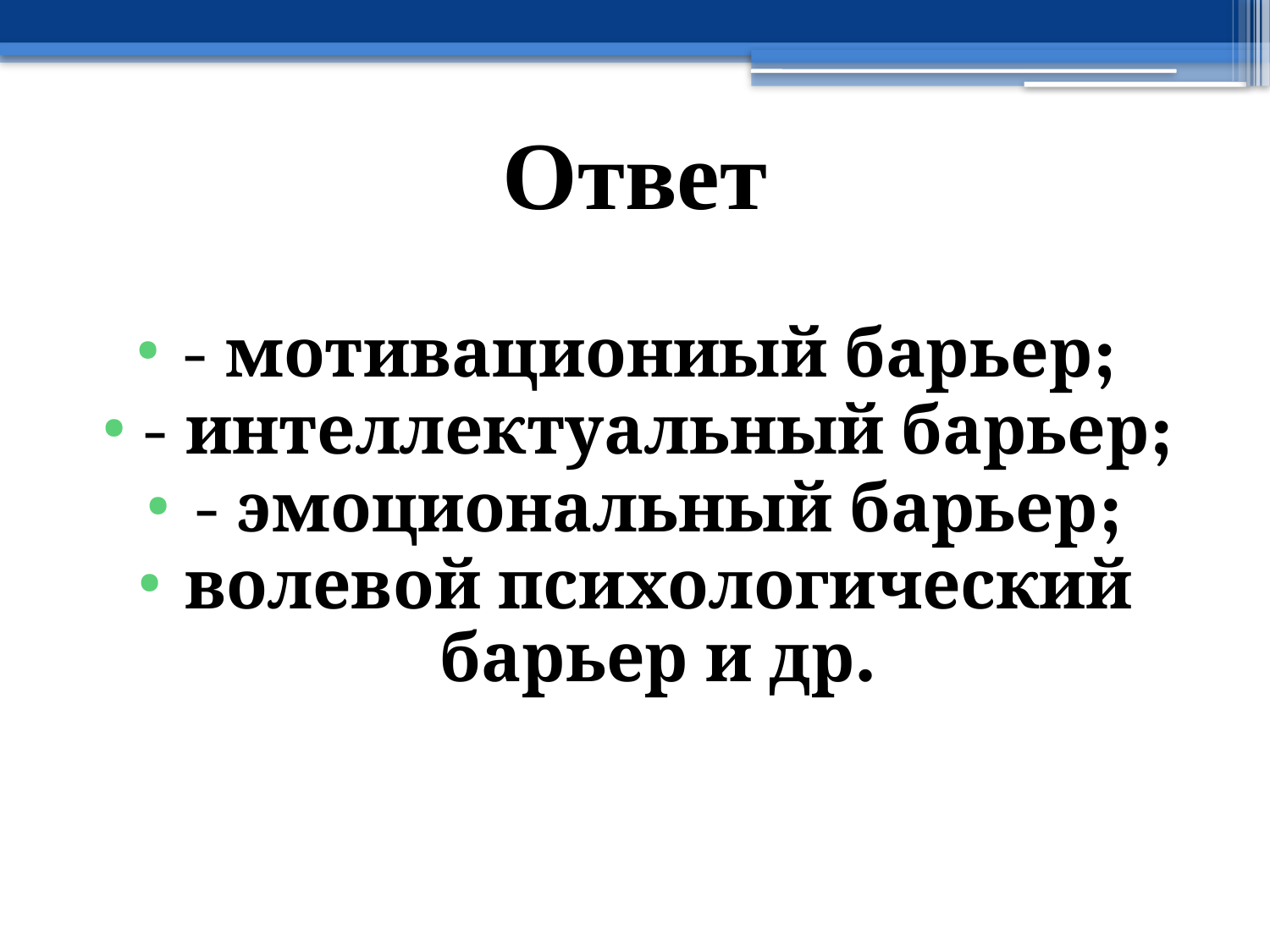

# Ответ
- мотивациониый барьер;
- интеллектуальный барьер;
- эмоциональный барьер;
волевой психологический барьер и др.